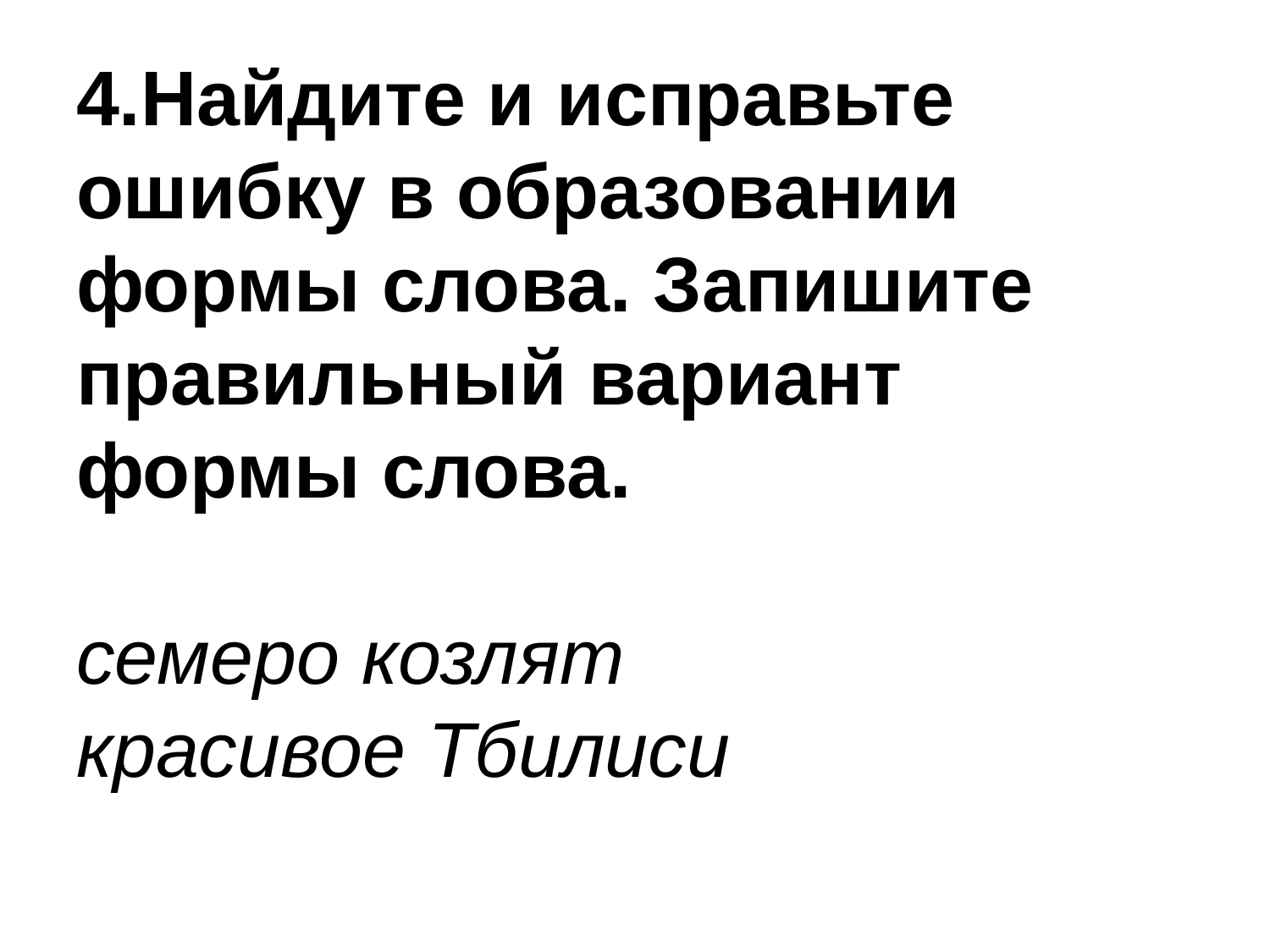

# 4.Найдите и исправьте ошибку в образовании формы слова. Запишите правильный вариант формы слова. семеро козлят красивое Тбилиси